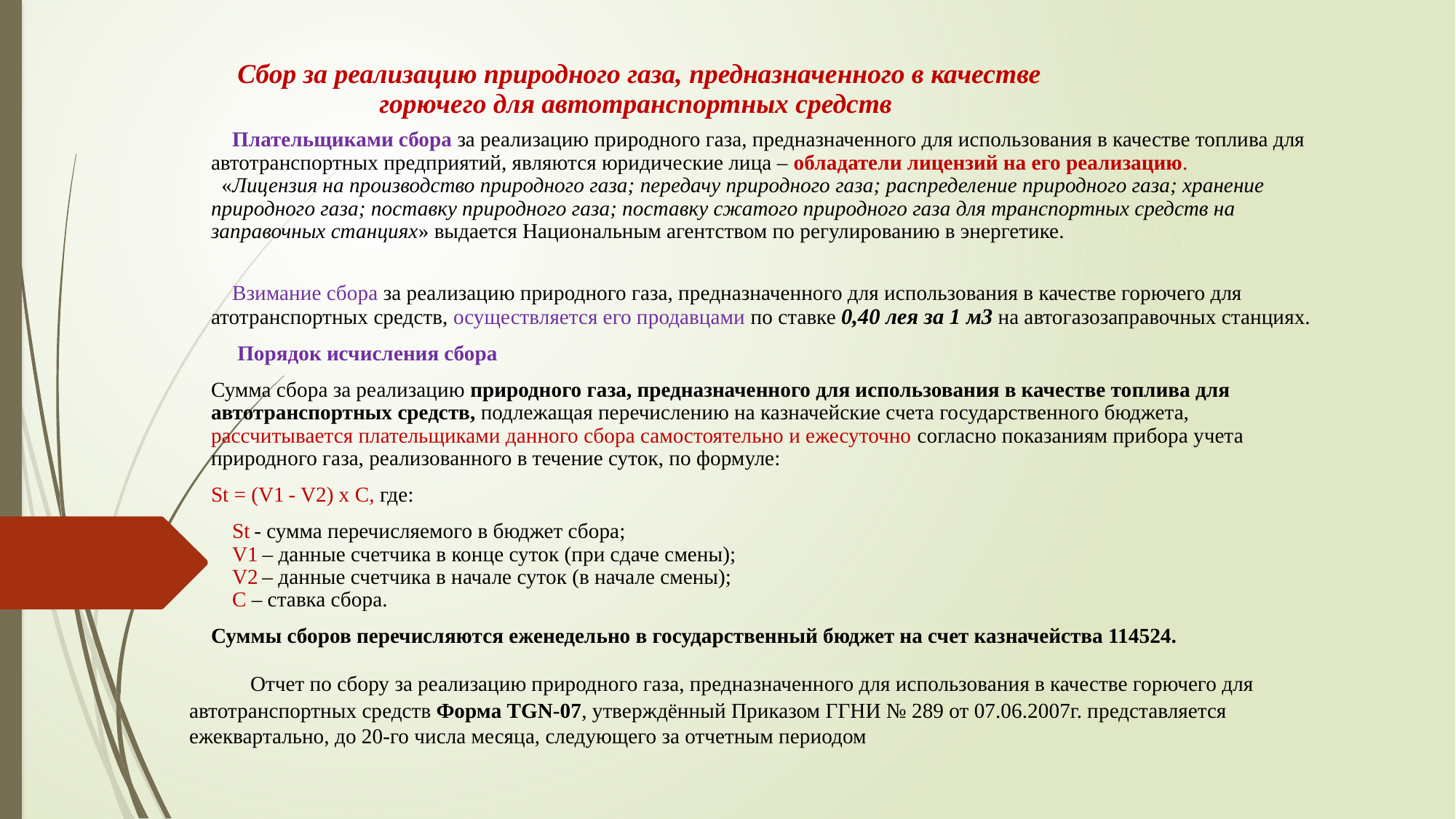

Сбор за реализацию природного газа, предназначенного в качестве горючего для автотранспортных средств
    Плательщиками сбора за реализацию природного газа, предназначенного для использования в качестве топлива для автотранспортных предприятий, являются юридические лица – обладатели лицензий на его реализацию.
  «Лицензия на производство природного газа; передачу природного газа; распределение природного газа; хранение природного газа; поставку природного газа; поставку сжатого природного газа для транспортных средств на заправочных станциях» выдается Национальным агентством по регулированию в энергетике.
    Взимание сбора за реализацию природного газа, предназначенного для использования в качестве горючего для атотранспортных средств, осуществляется его продавцами по ставке 0,40 лея за 1 м3 на автогазозаправочных станциях.
     Порядок исчисления сбора
Сумма сбора за реализацию природного газа, предназначенного для использования в качестве топлива для автотранспортных средств, подлежащая перечислению на казначейские счета государственного бюджета, рассчитывается плательщиками данного сбора самостоятельно и ежесуточно согласно показаниям прибора учета природного газа, реализованного в течение суток, по формуле:
St = (V1 - V2) x C, где:
    St - сумма перечисляемого в бюджет сбора;
    V1 – данные счетчика в конце суток (при сдаче смены);
    V2 – данные счетчика в начале суток (в начале смены);
    C – ставка сбора.
Суммы сборов перечисляются еженедельно в государственный бюджет на счет казначейства 114524.
        Отчет по сбору за реализацию природного газа, предназначенного для использования в качестве горючего для автотранспортных средств Форма TGN-07, утверждённый Приказом ГГНИ № 289 от 07.06.2007г. представляется ежеквартально, до 20-го числа месяца, следующего за отчетным периодом